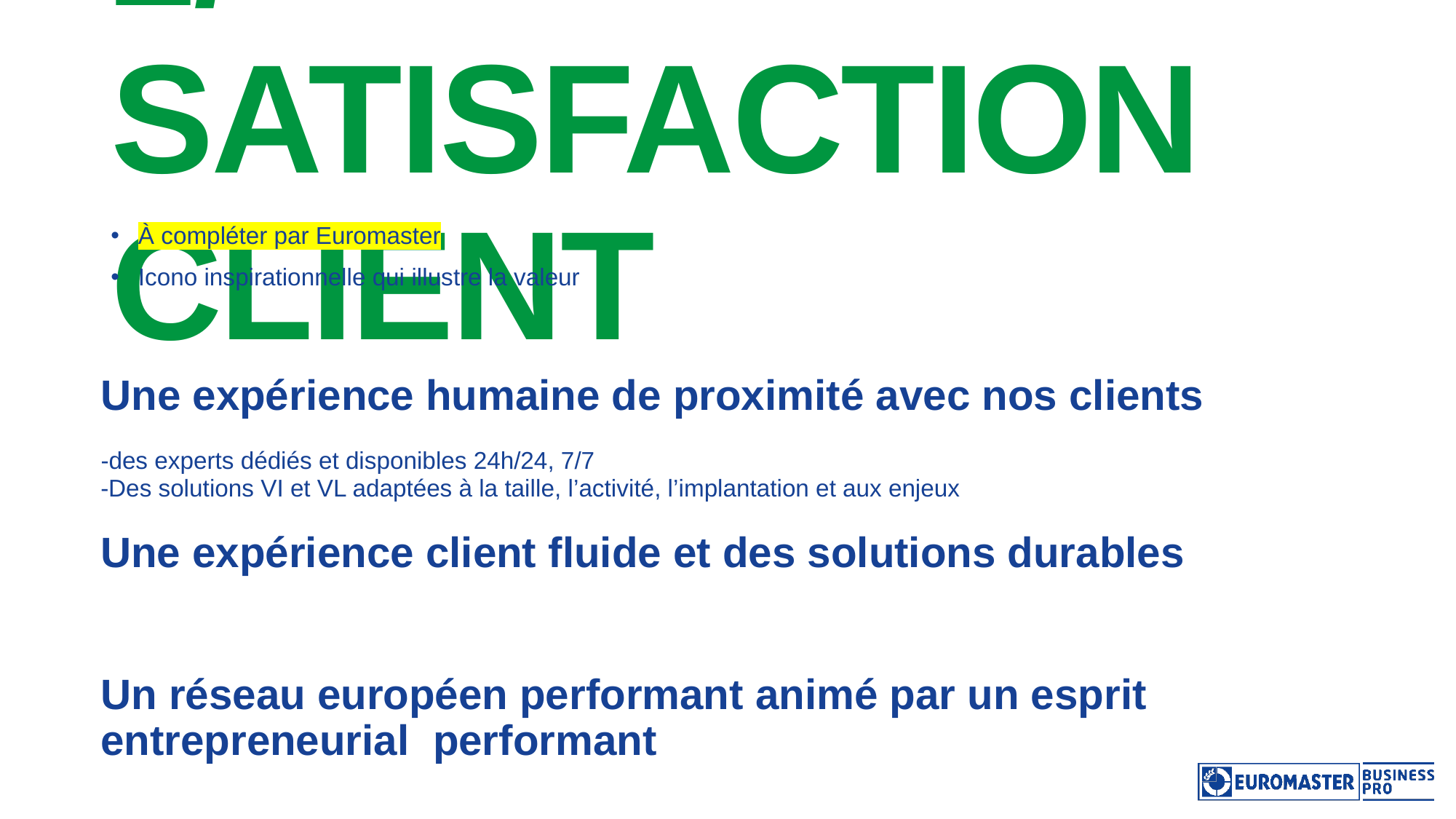

# 2/ SATISFACTION CLIENT
À compléter par Euromaster
Icono inspirationnelle qui illustre la valeur

Une expérience humaine de proximité avec nos clients

-des experts dédiés et disponibles 24h/24, 7/7
-Des solutions VI et VL adaptées à la taille, l’activité, l’implantation et aux enjeux

Une expérience client fluide et des solutions durables

Un réseau européen performant animé par un esprit entrepreneurial  performant